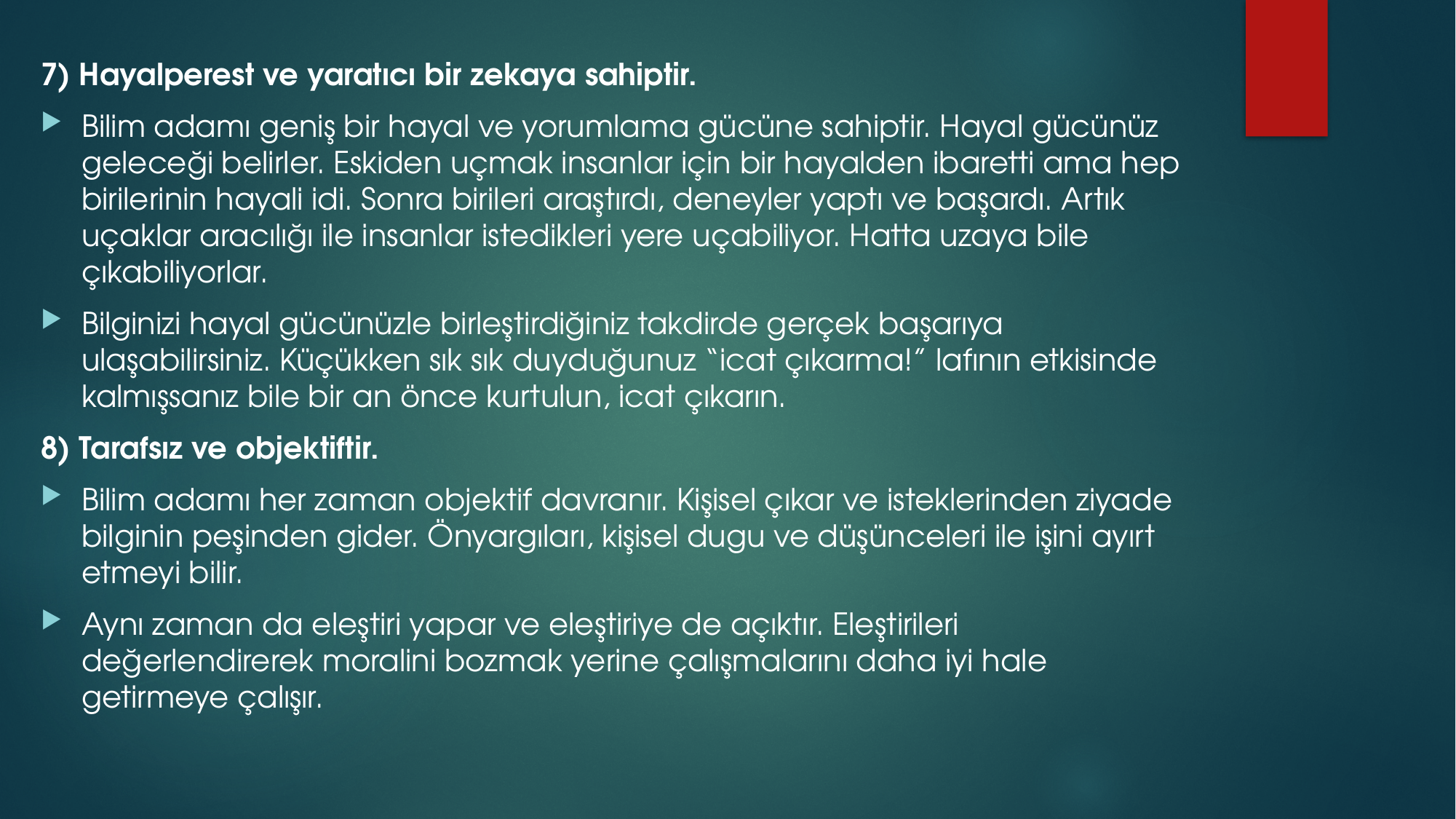

7) Hayalperest ve yaratıcı bir zekaya sahiptir.
Bilim adamı geniş bir hayal ve yorumlama gücüne sahiptir. Hayal gücünüz geleceği belirler. Eskiden uçmak insanlar için bir hayalden ibaretti ama hep birilerinin hayali idi. Sonra birileri araştırdı, deneyler yaptı ve başardı. Artık uçaklar aracılığı ile insanlar istedikleri yere uçabiliyor. Hatta uzaya bile çıkabiliyorlar.
Bilginizi hayal gücünüzle birleştirdiğiniz takdirde gerçek başarıya ulaşabilirsiniz. Küçükken sık sık duyduğunuz “icat çıkarma!” lafının etkisinde kalmışsanız bile bir an önce kurtulun, icat çıkarın.
8) Tarafsız ve objektiftir.
Bilim adamı her zaman objektif davranır. Kişisel çıkar ve isteklerinden ziyade bilginin peşinden gider. Önyargıları, kişisel dugu ve düşünceleri ile işini ayırt etmeyi bilir.
Aynı zaman da eleştiri yapar ve eleştiriye de açıktır. Eleştirileri değerlendirerek moralini bozmak yerine çalışmalarını daha iyi hale getirmeye çalışır.